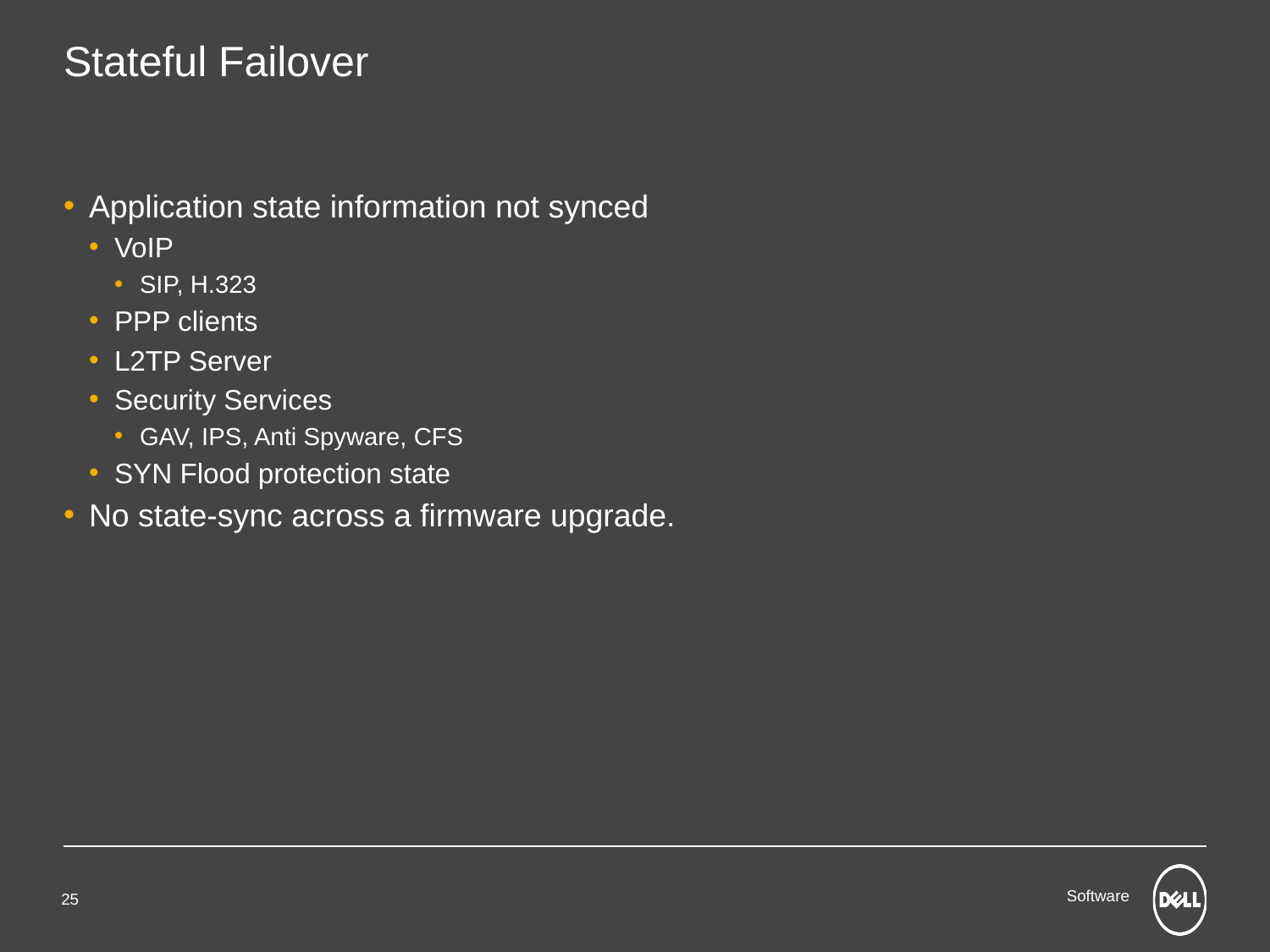

# Stateful Failover
Application state information not synced
VoIP
SIP, H.323
PPP clients
L2TP Server
Security Services
GAV, IPS, Anti Spyware, CFS
SYN Flood protection state
No state-sync across a firmware upgrade.